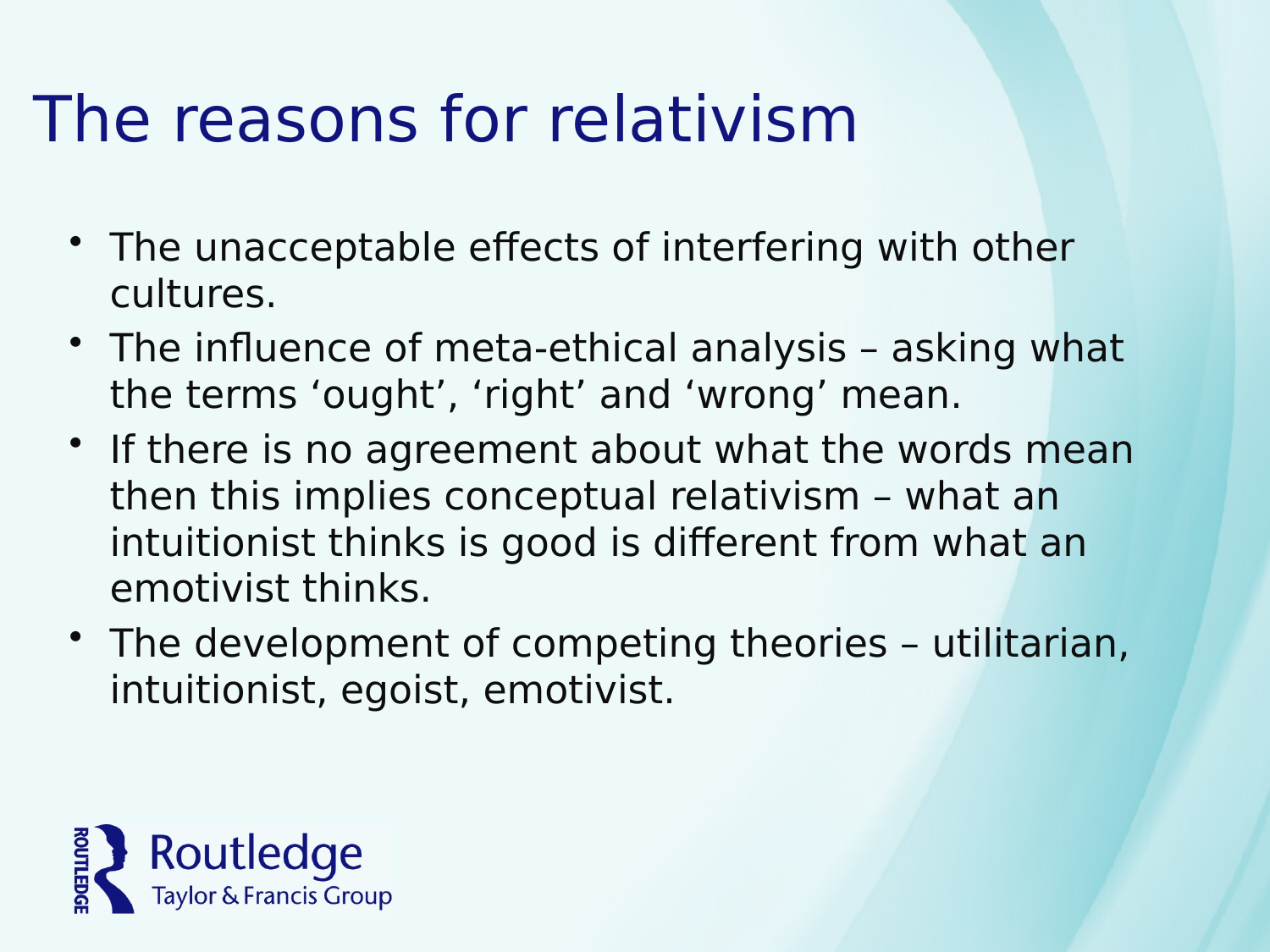

# The reasons for relativism
The unacceptable effects of interfering with other cultures.
The influence of meta-ethical analysis – asking what the terms ‘ought’, ‘right’ and ‘wrong’ mean.
If there is no agreement about what the words mean then this implies conceptual relativism – what an intuitionist thinks is good is different from what an emotivist thinks.
The development of competing theories – utilitarian, intuitionist, egoist, emotivist.